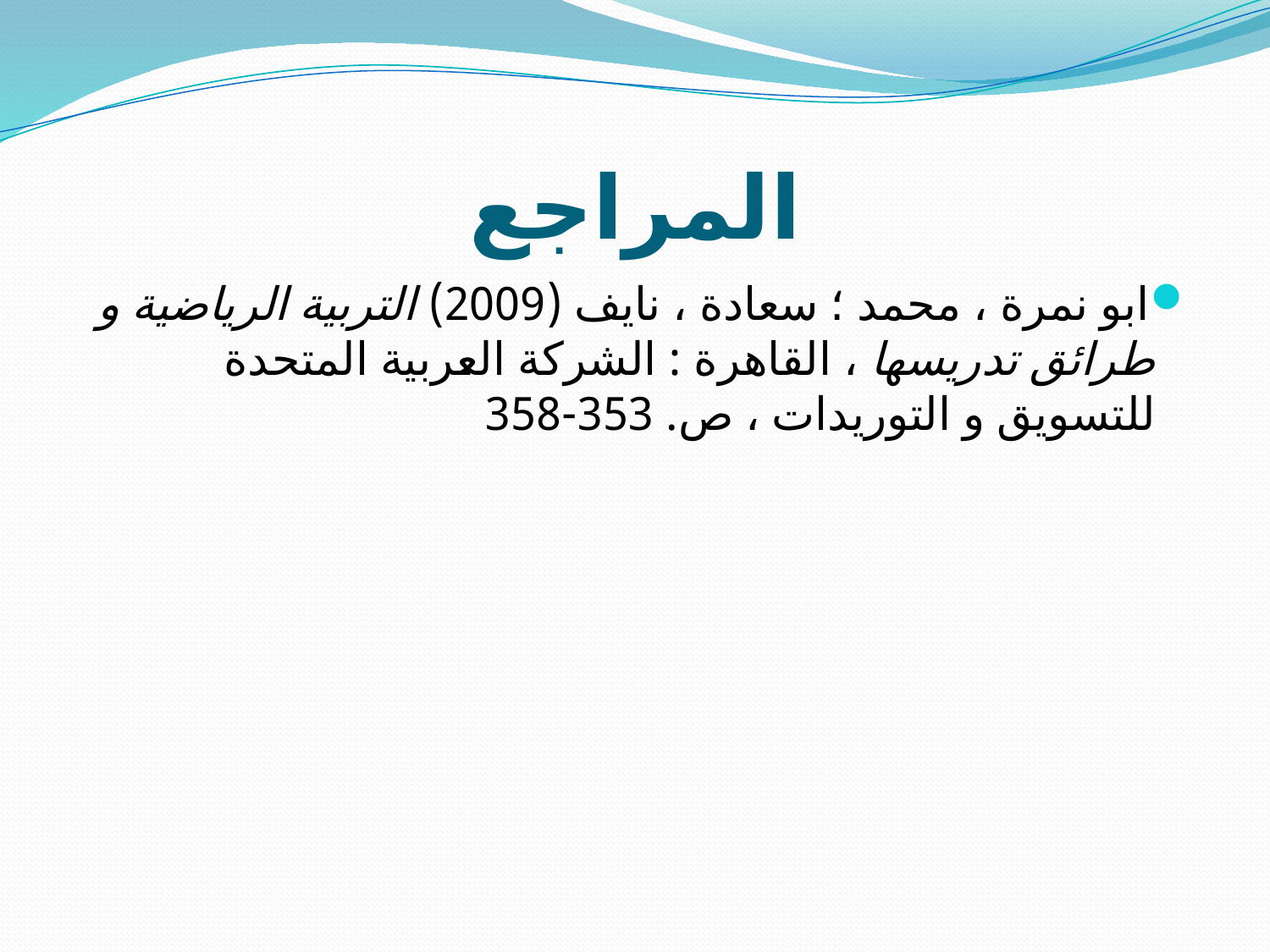

# المراجع
ابو نمرة ، محمد ؛ سعادة ، نايف (2009) التربية الرياضية و طرائق تدريسها ، القاهرة : الشركة العربية المتحدة للتسويق و التوريدات ، ص. 353-358